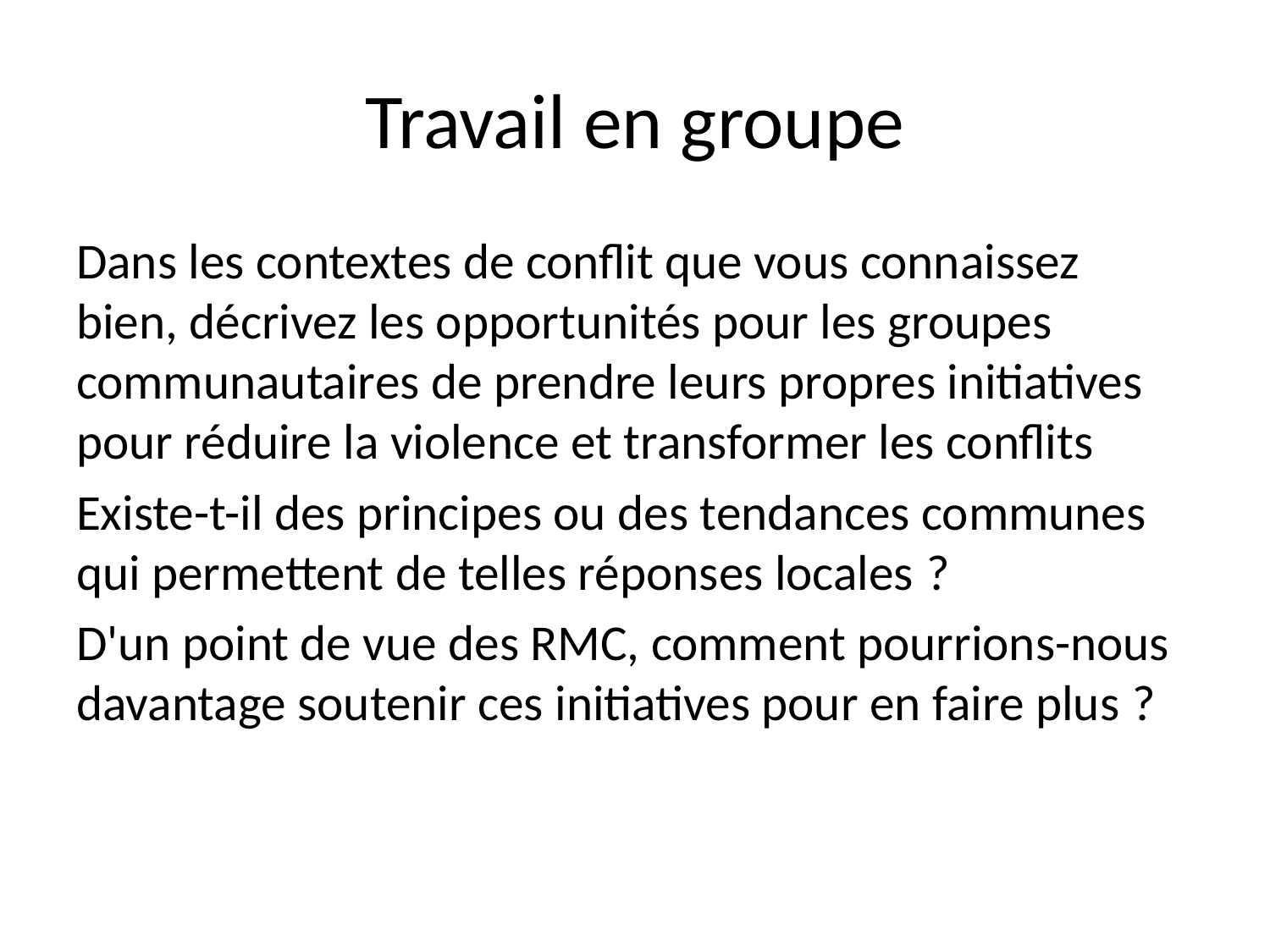

# Travail en groupe
Dans les contextes de conflit que vous connaissez bien, décrivez les opportunités pour les groupes communautaires de prendre leurs propres initiatives pour réduire la violence et transformer les conflits
Existe-t-il des principes ou des tendances communes qui permettent de telles réponses locales ?
D'un point de vue des RMC, comment pourrions-nous davantage soutenir ces initiatives pour en faire plus ?